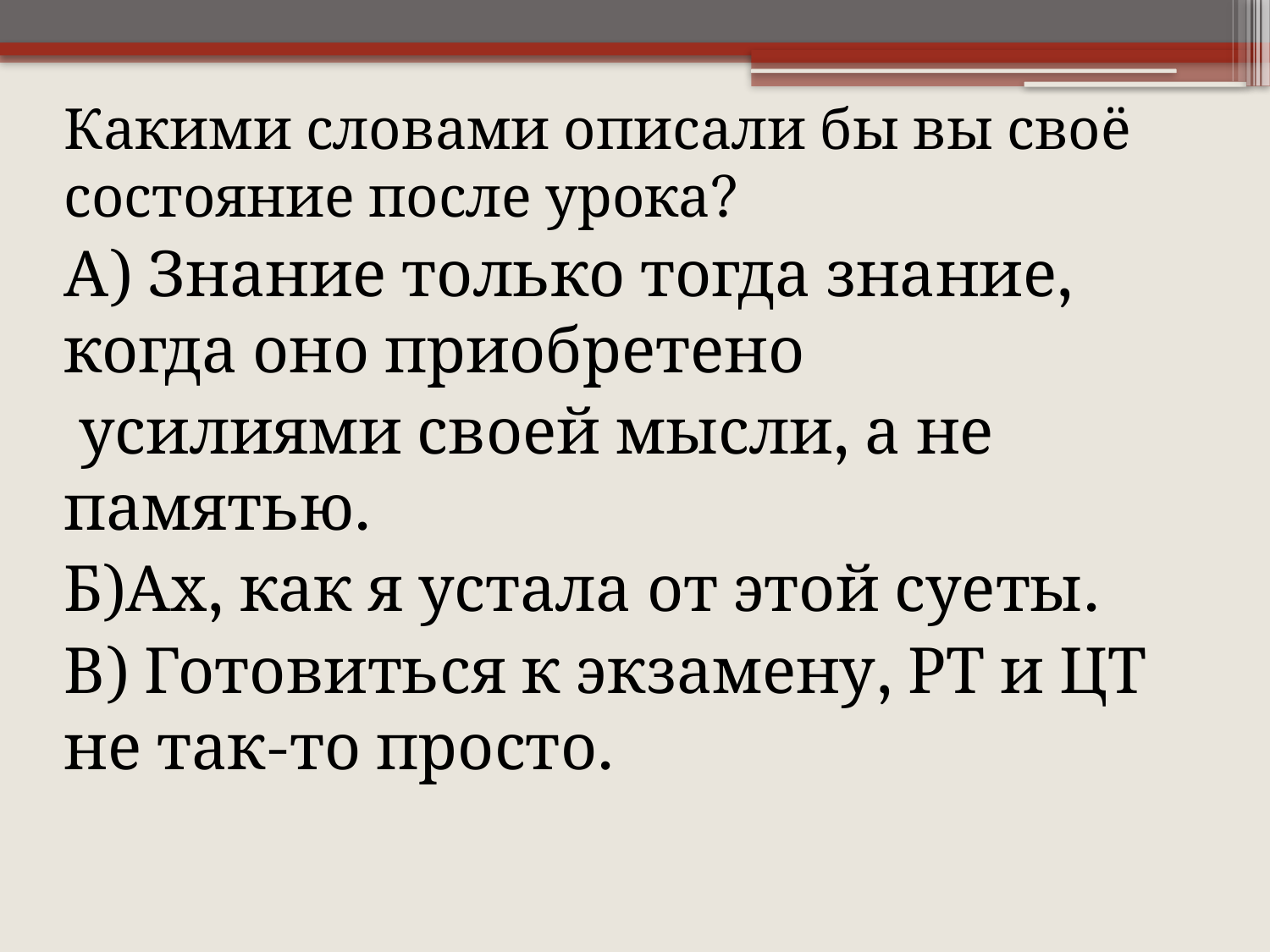

Какими словами описали бы вы своё состояние после урока?
А) Знание только тогда знание, когда оно приобретено
 усилиями своей мысли, а не памятью.
Б)Ах, как я устала от этой суеты.
В) Готовиться к экзамену, РТ и ЦТ  не так-то просто.